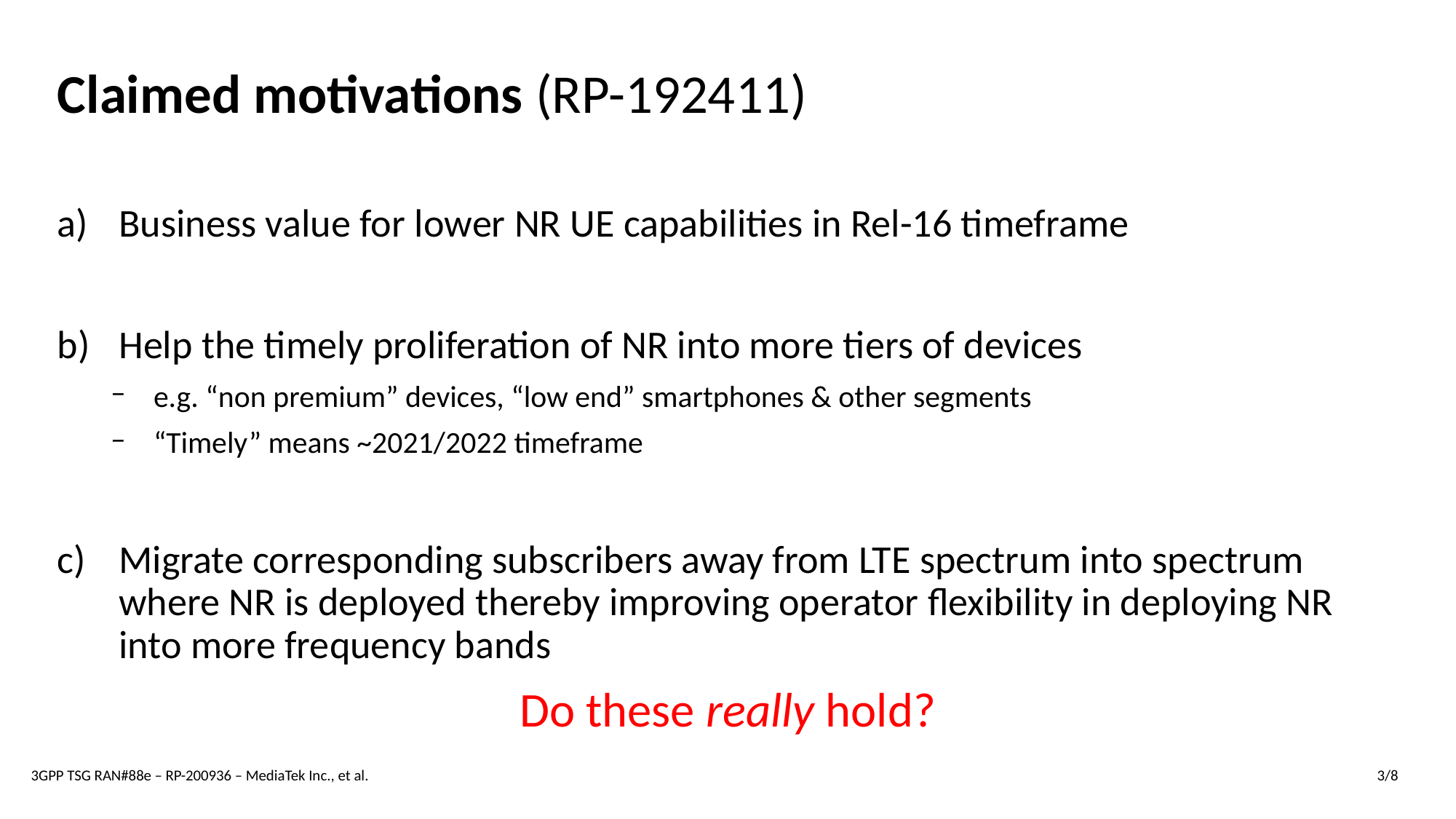

# Claimed motivations (RP-192411)
Business value for lower NR UE capabilities in Rel-16 timeframe

Help the timely proliferation of NR into more tiers of devices
e.g. “non premium” devices, “low end” smartphones & other segments
“Timely” means ~2021/2022 timeframe

Migrate corresponding subscribers away from LTE spectrum into spectrum where NR is deployed thereby improving operator flexibility in deploying NR into more frequency bands
Do these really hold?
3/8
3GPP TSG RAN#88e – RP-200936 – MediaTek Inc., et al.